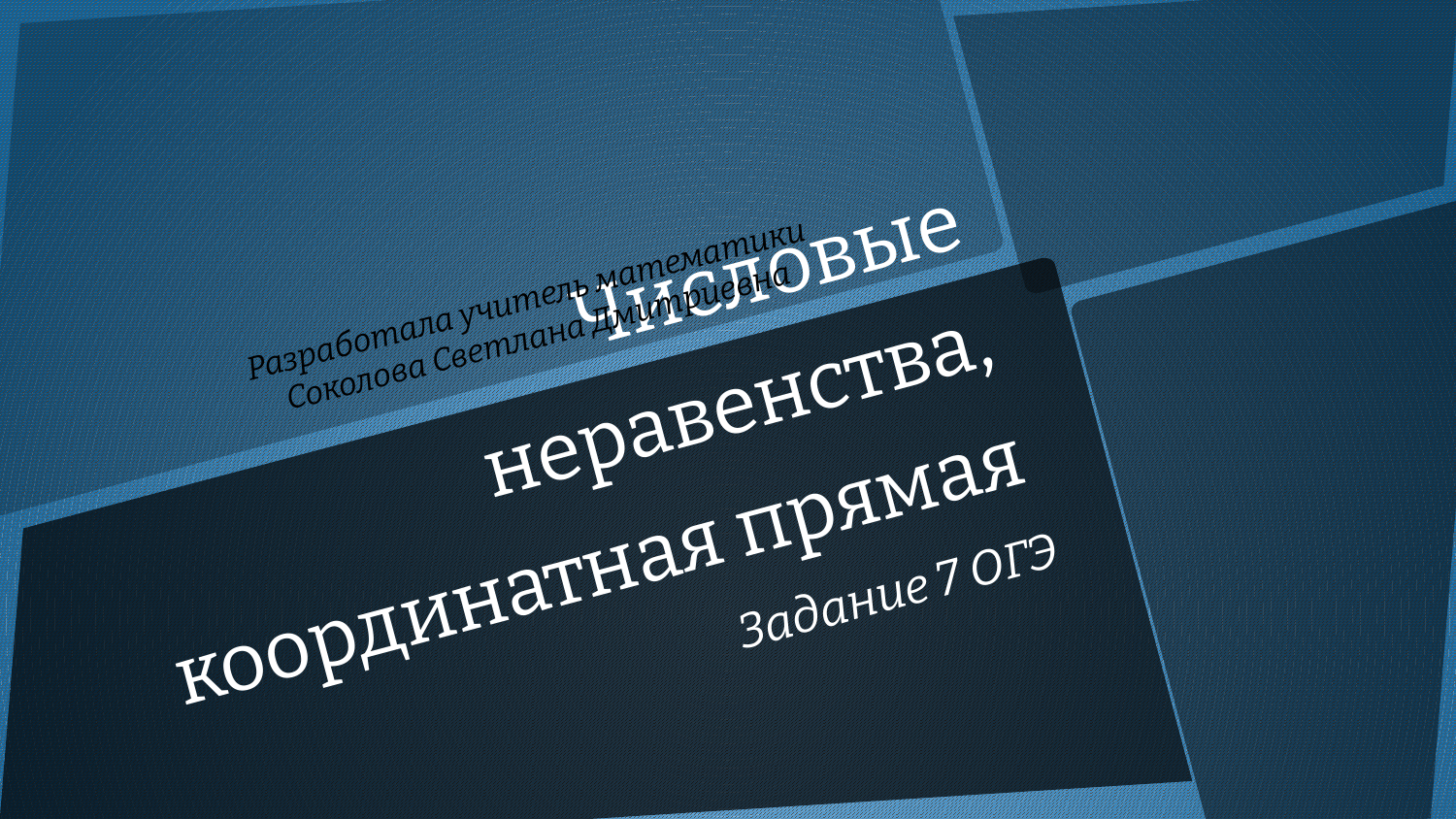

Разработала учитель математики
Соколова Светлана Дмитриевна
# Числовые неравенства, координатная прямая
Задание 7 ОГЭ